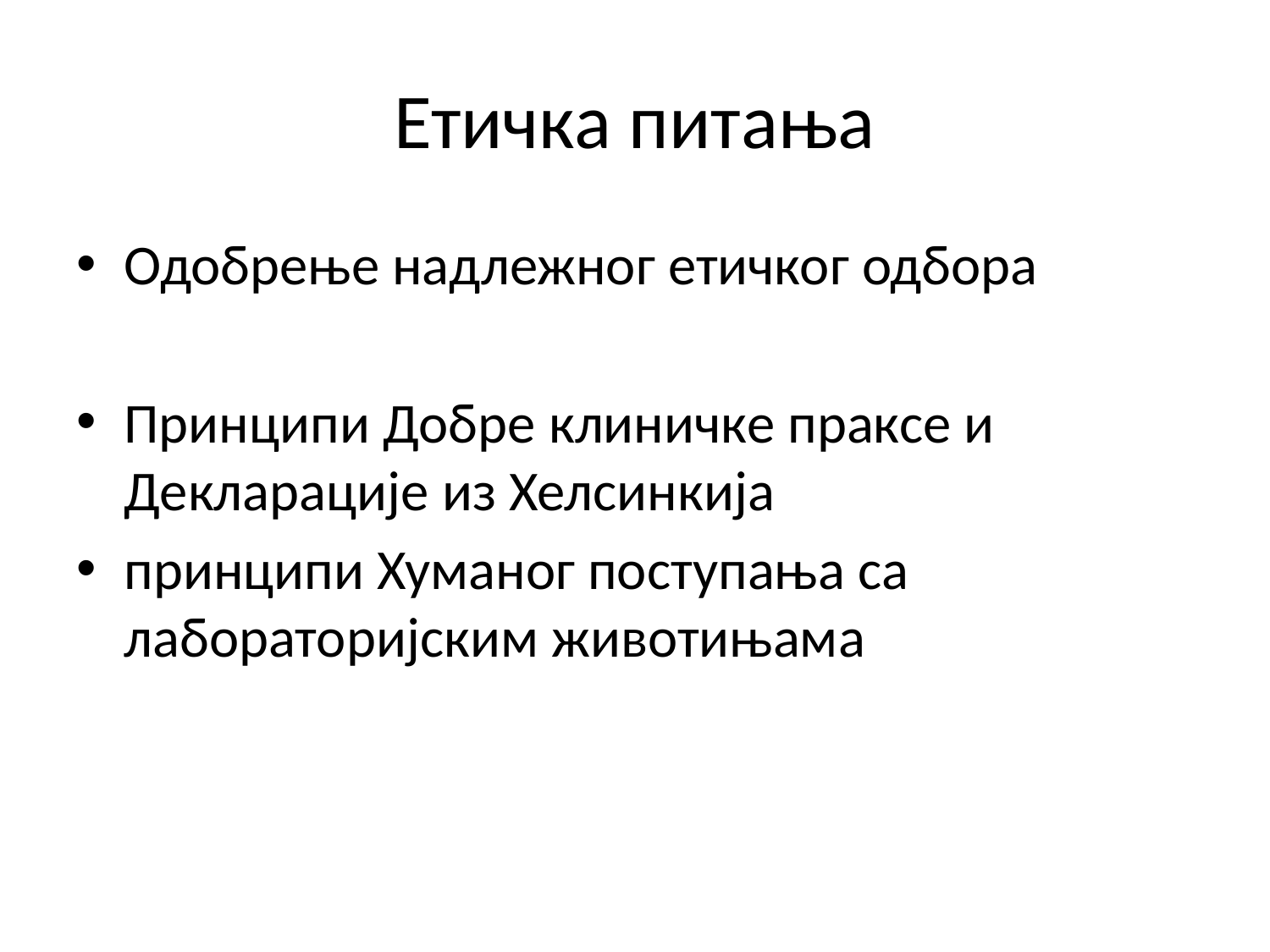

# Етичка питања
Одобрење надлежног етичког одбора

Принципи Добре клиничке праксе и Декларације из Хелсинкија
принципи Хуманог поступања са лабораторијским животињама